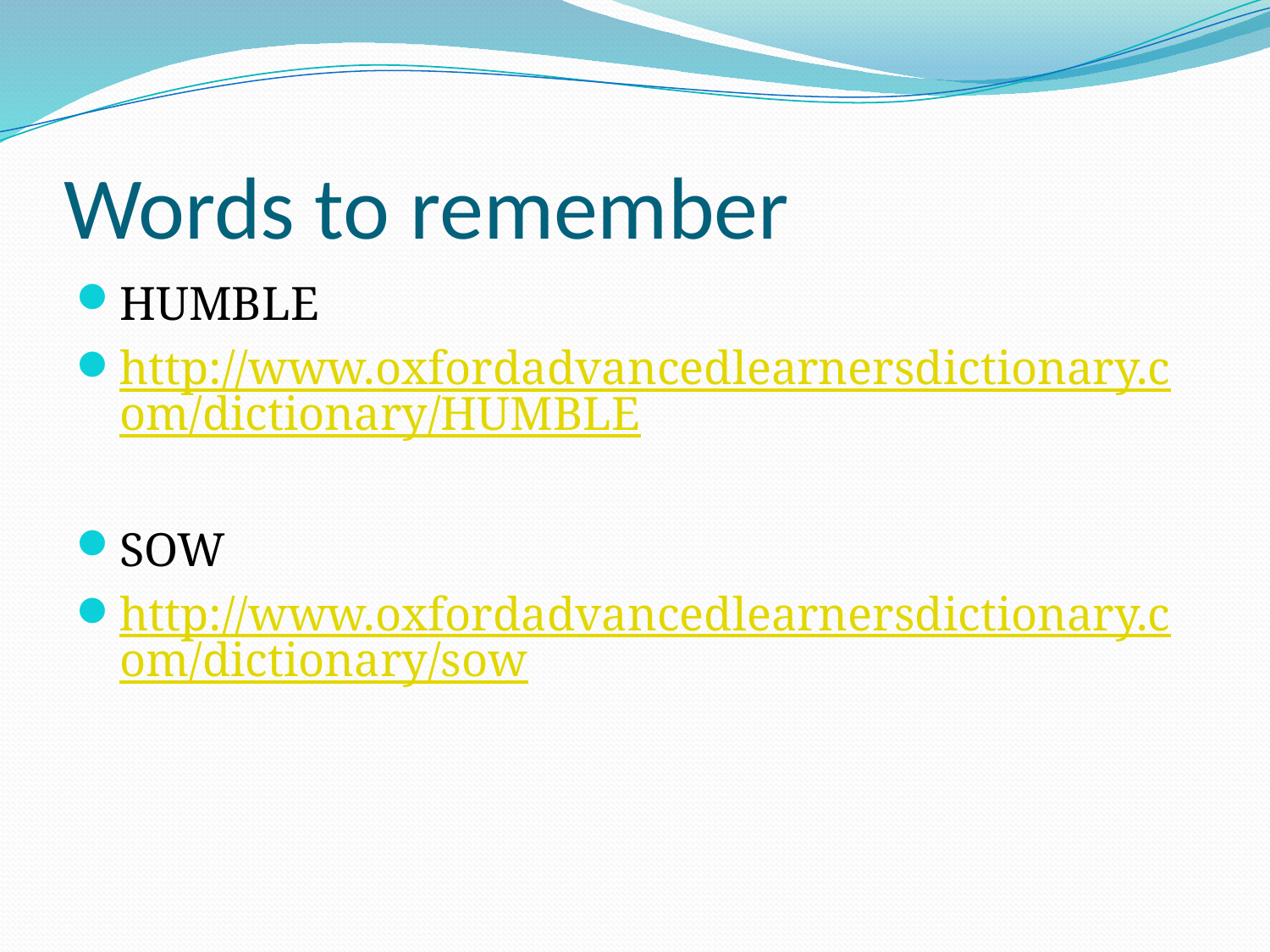

# Words to remember
HUMBLE
http://www.oxfordadvancedlearnersdictionary.com/dictionary/HUMBLE

SOW
http://www.oxfordadvancedlearnersdictionary.com/dictionary/sow